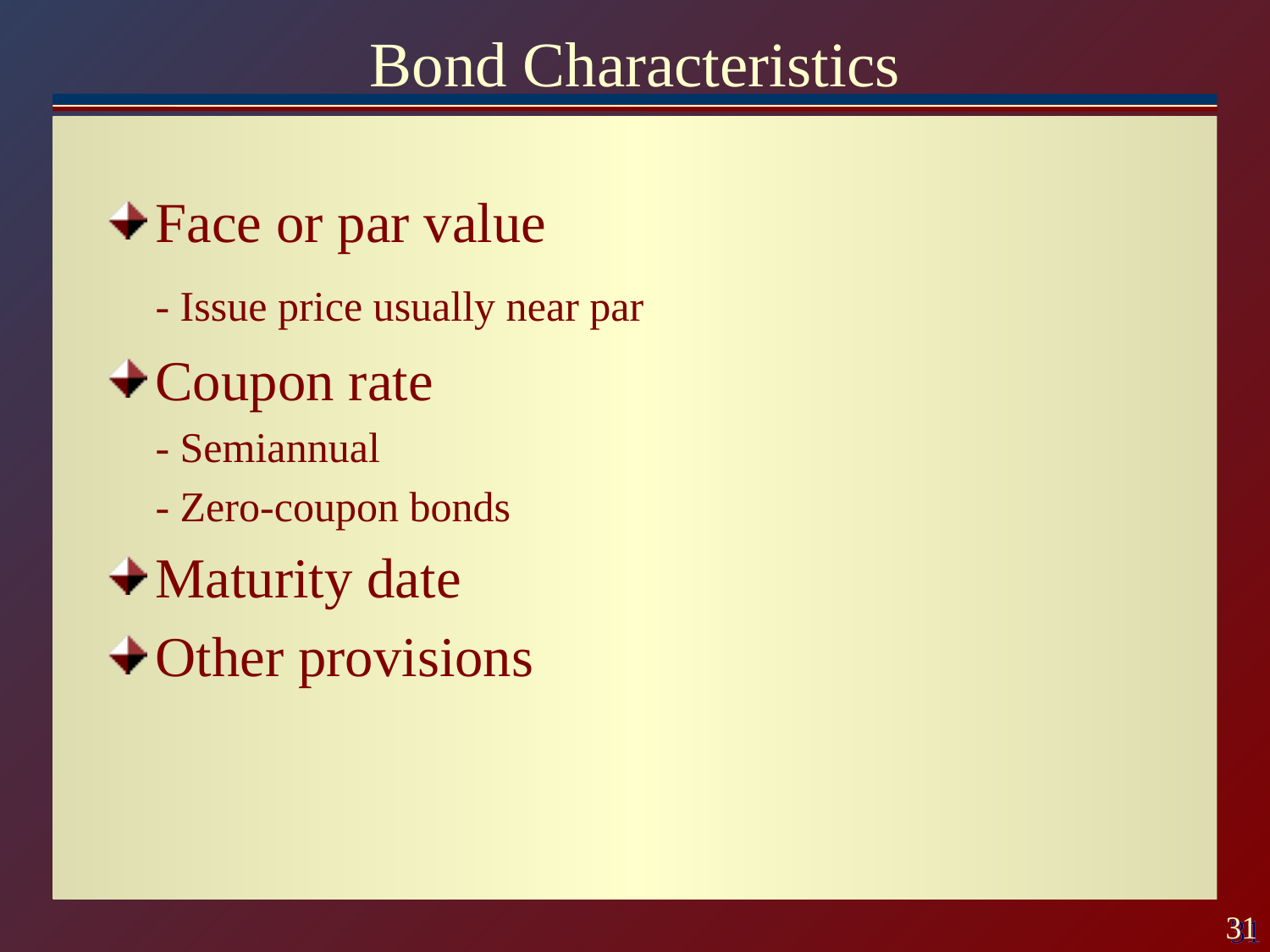

# Bond Characteristics
Face or par value
	- Issue price usually near par
Coupon rate
	- Semiannual
	- Zero-coupon bonds
Maturity date
Other provisions